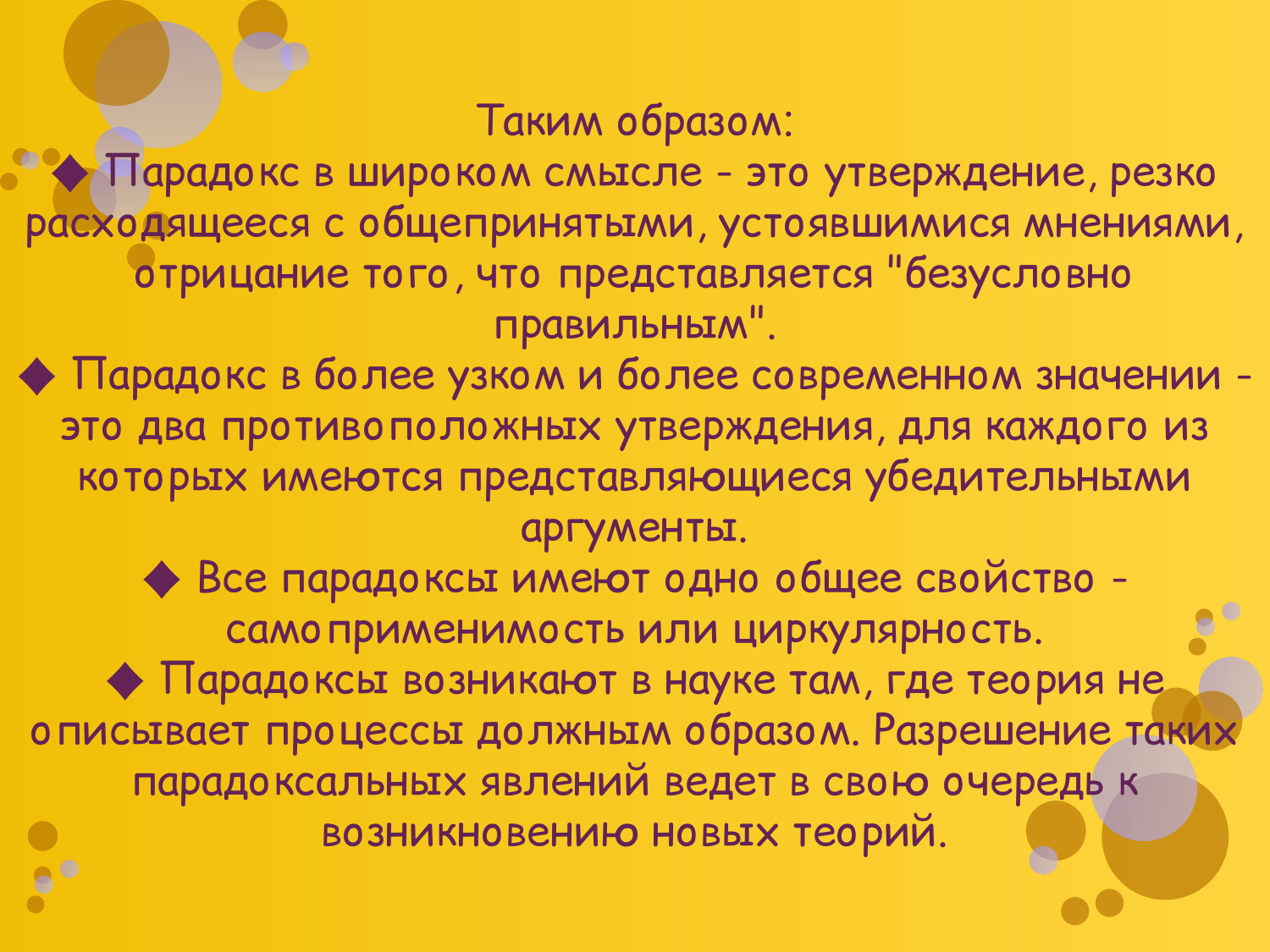

Таким образом:
♦ Парадокс в широком смысле - это утверждение, резко расходящееся с общепринятыми, устоявшимися мнениями, отрицание того, что представляется "безусловно правильным".
♦ Парадокс в более узком и более современном значении - это два противоположных утверждения, для каждого из которых имеются представляющиеся убедительными аргументы.
♦ Все парадоксы имеют одно общее свойство - самоприменимость или циркулярность.
♦ Парадоксы возникают в науке там, где теория не описывает процессы должным образом. Разрешение таких парадоксальных явлений ведет в свою очередь к возникновению новых теорий.